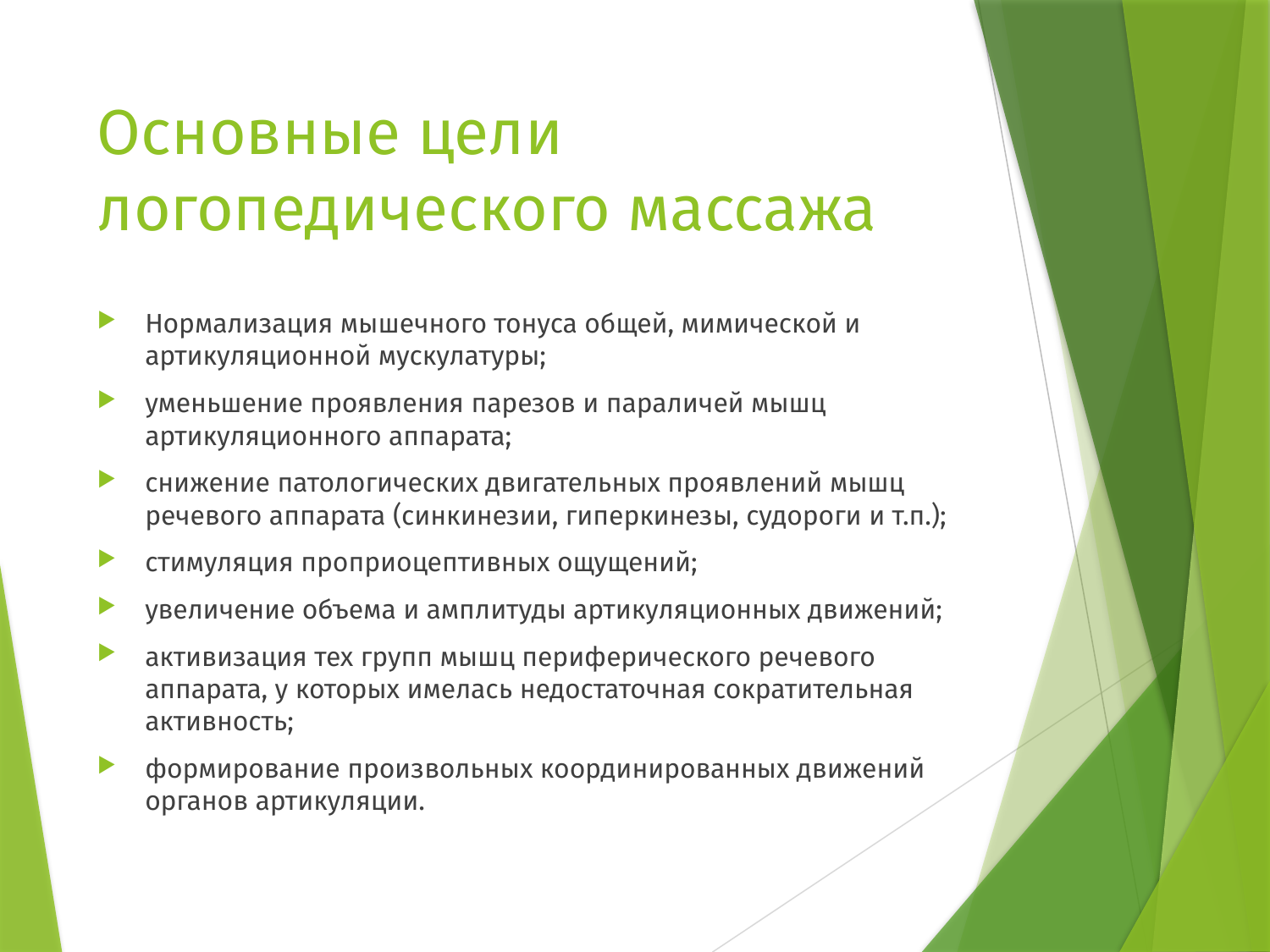

# Основные цели логопедического массажа
Нормализация мышечного тонуса общей, мимической и артикуляционной мускулатуры;
уменьшение проявления парезов и параличей мышц артикуляционного аппарата;
снижение патологических двигательных проявлений мышц речевого аппарата (синкинезии, гиперкинезы, судороги и т.п.);
стимуляция проприоцептивных ощущений;
увеличение объема и амплитуды артикуляционных движений;
активизация тех групп мышц периферического речевого аппарата, у которых имелась недостаточная сократительная активность;
формирование произвольных координированных движений органов артикуляции.